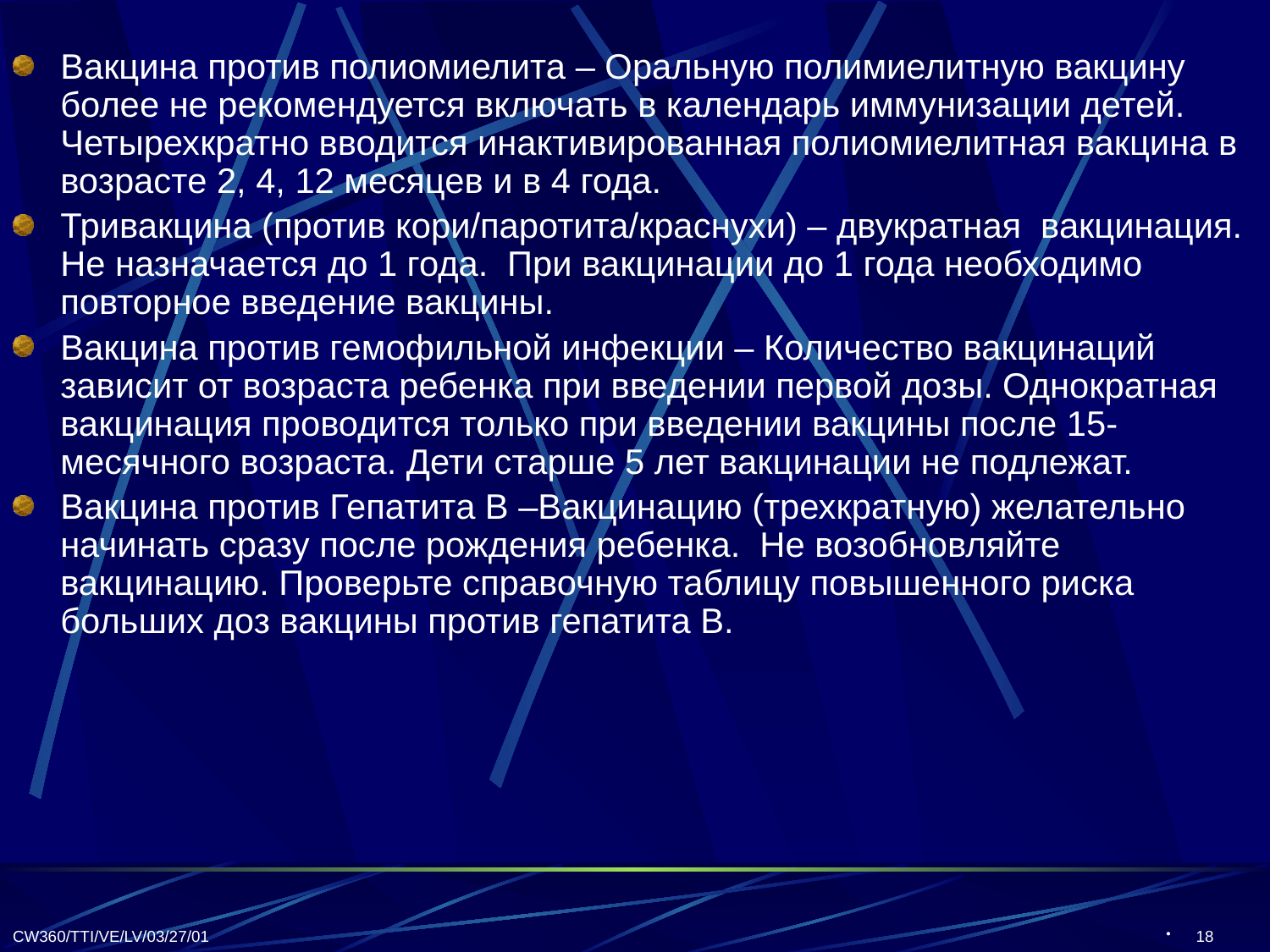

Вакцина против полиомиелита – Оральную полимиелитную вакцину более не рекомендуется включать в календарь иммунизации детей. Четырехкратно вводится инактивированная полиомиелитная вакцина в возрасте 2, 4, 12 месяцев и в 4 года.
Тривакцина (против кори/паротита/краснухи) – двукратная  вакцинация.  Не назначается до 1 года.  При вакцинации до 1 года необходимо повторное введение вакцины.
Вакцина против гемофильной инфекции – Количество вакцинаций  зависит от возраста ребенка при введении первой дозы. Однократная вакцинация проводится только при введении вакцины после 15-месячного возраста. Дети старше 5 лет вакцинации не подлежат.
Вакцина против Гепатита B –Вакцинацию (трехкратную) желательно начинать сразу после рождения ребенка.  Не возобновляйте вакцинацию. Проверьте справочную таблицу повышенного риска больших доз вакцины против гепатита В.
CW360/TTI/VE/LV/03/27/01